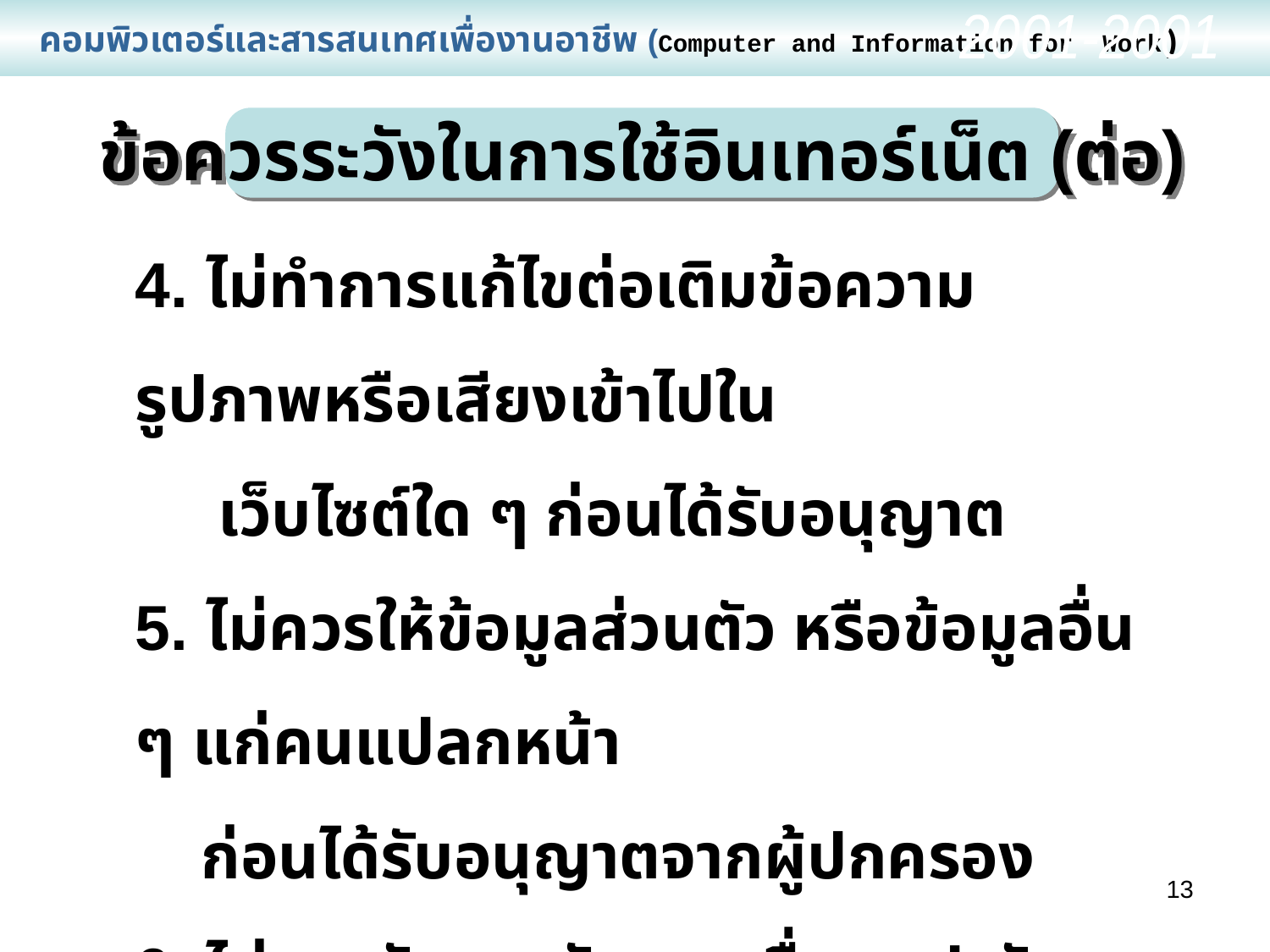

คอมพิวเตอร์และสารสนเทศเพื่องานอาชีพ (Computer and Information for  Work)
2001-2001
ข้อควรระวังในการใช้อินเทอร์เน็ต (ต่อ)
4. ไม่ทำการแก้ไขต่อเติมข้อความ รูปภาพหรือเสียงเข้าไปใน
     เว็บไซต์ใด ๆ ก่อนได้รับอนุญาต
5. ไม่ควรให้ข้อมูลส่วนตัว หรือข้อมูลอื่น ๆ แก่คนแปลกหน้า
    ก่อนได้รับอนุญาตจากผู้ปกครอง
6. ไม่ควรรับการนัดแนะเพื่อพบปะกับบุคคลที่เพิ่งรู้จักกันทาง
    อินเทอร์เน็ต
13